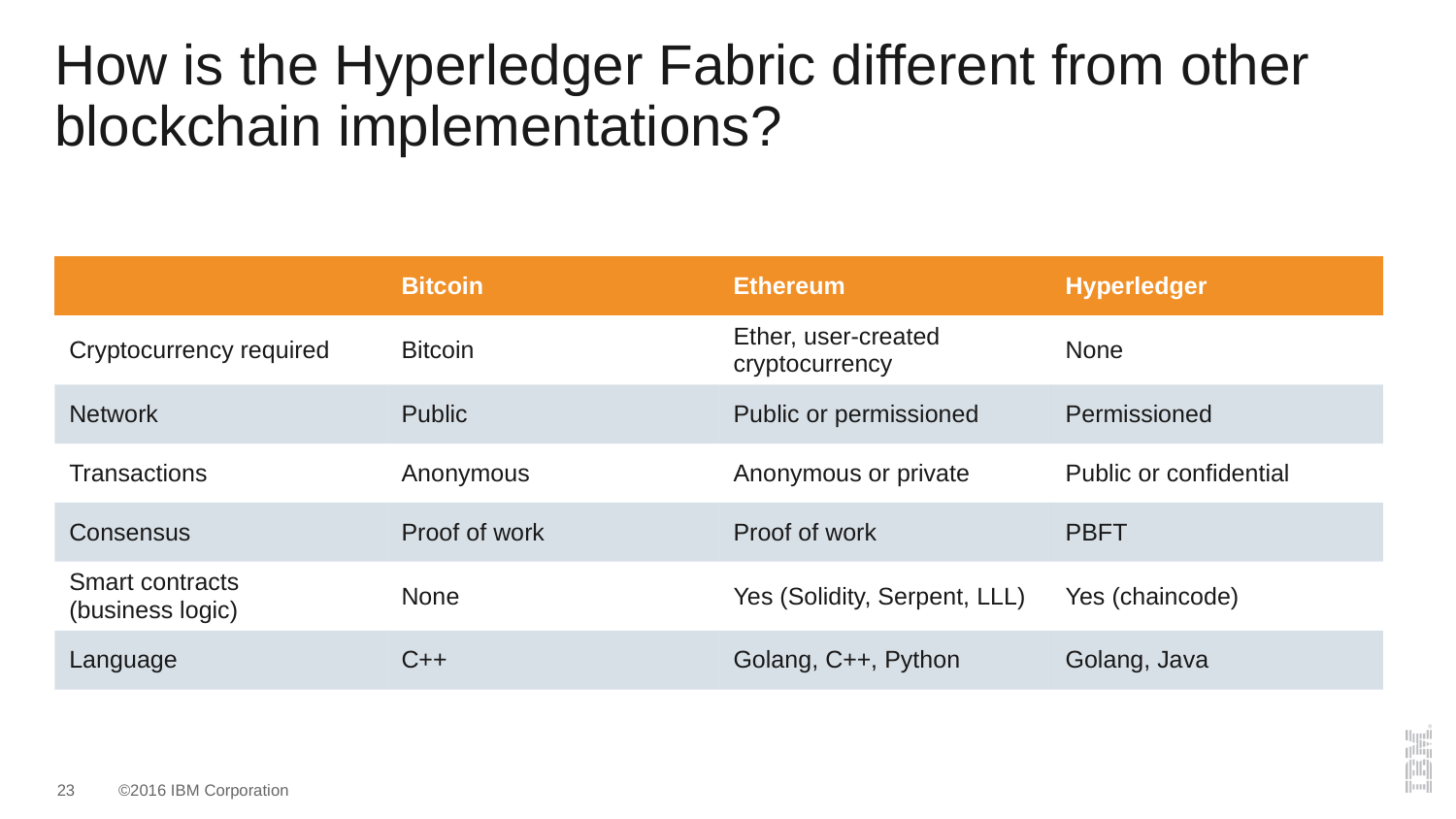

# How is the Hyperledger Fabric different from other blockchain implementations?
|  | Bitcoin | Ethereum | Hyperledger |
| --- | --- | --- | --- |
| Cryptocurrency required | Bitcoin | Ether, user-created cryptocurrency | None |
| Network | Public | Public or permissioned | Permissioned |
| Transactions | Anonymous | Anonymous or private | Public or confidential |
| Consensus | Proof of work | Proof of work | PBFT |
| Smart contracts (business logic) | None | Yes (Solidity, Serpent, LLL) | Yes (chaincode) |
| Language | C++ | Golang, C++, Python | Golang, Java |